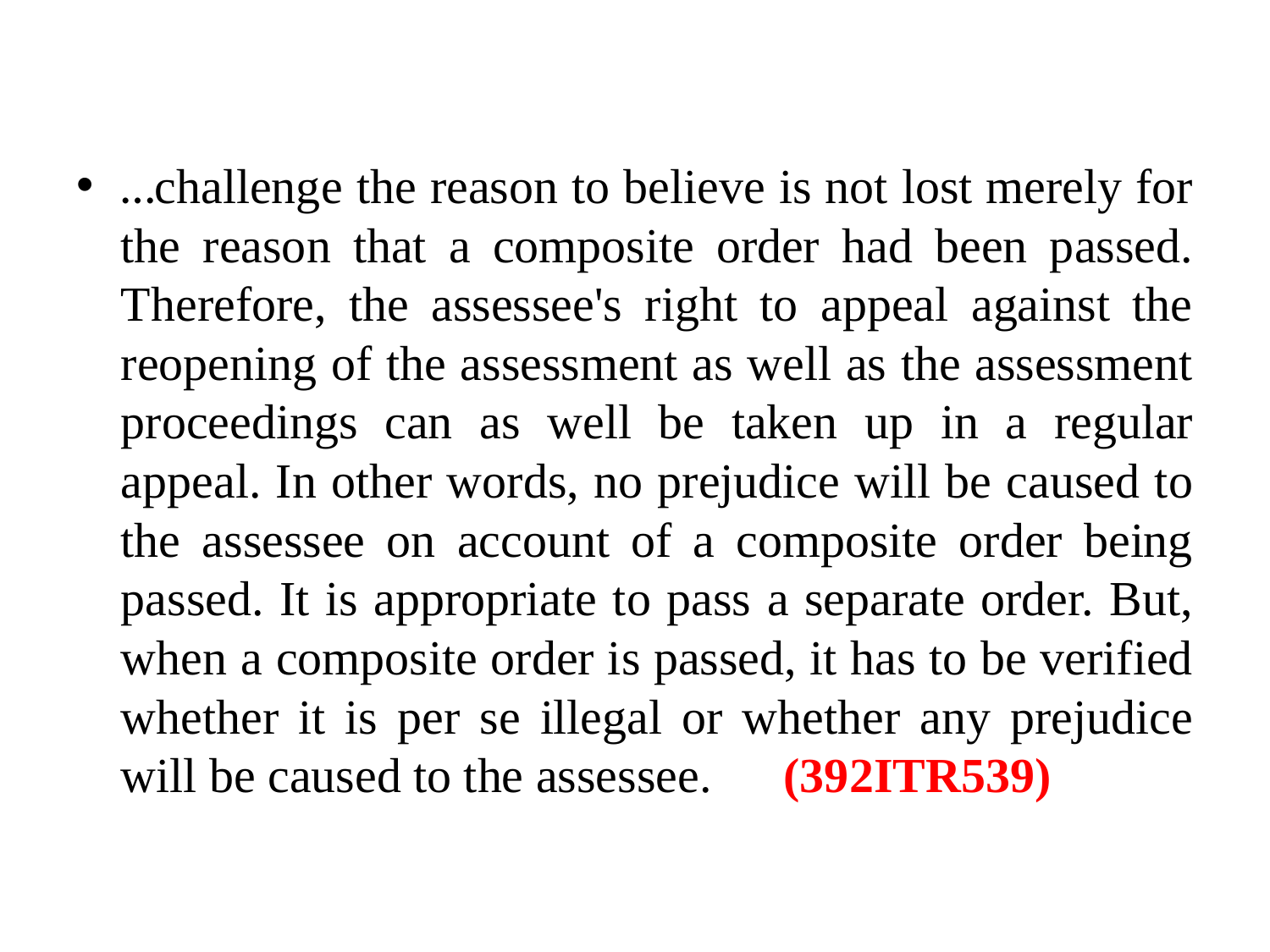

#
…challenge the reason to believe is not lost merely for the reason that a composite order had been passed. Therefore, the assessee's right to appeal against the reopening of the assessment as well as the assessment proceedings can as well be taken up in a regular appeal. In other words, no prejudice will be caused to the assessee on account of a composite order being passed. It is appropriate to pass a separate order. But, when a composite order is passed, it has to be verified whether it is per se illegal or whether any prejudice will be caused to the assessee.  							(392ITR539)